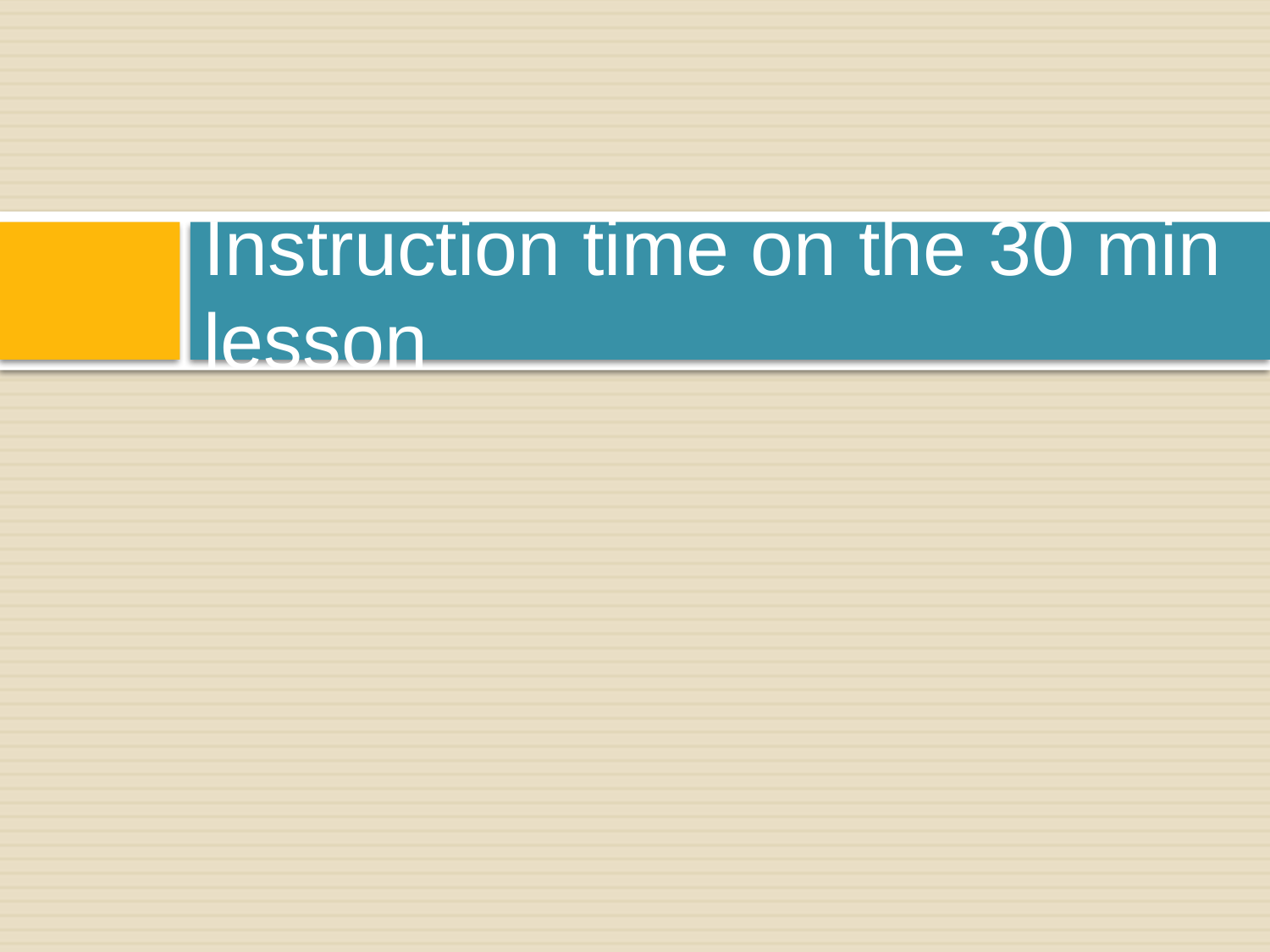

# Instruction time on the 30 min lesson